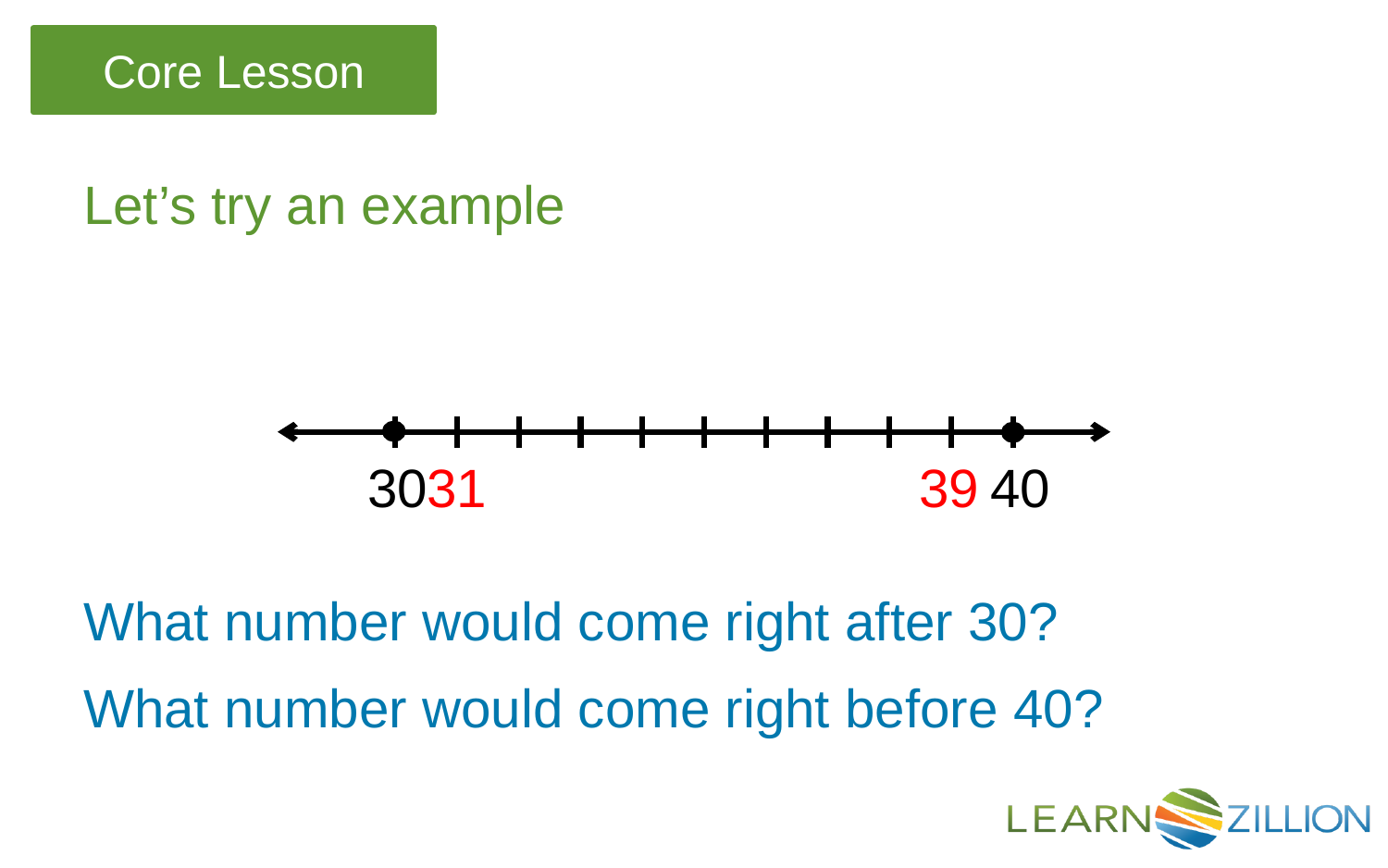

Let’s try an example

30
31
39
40
What number would come right after 30?
What number would come right before 40?